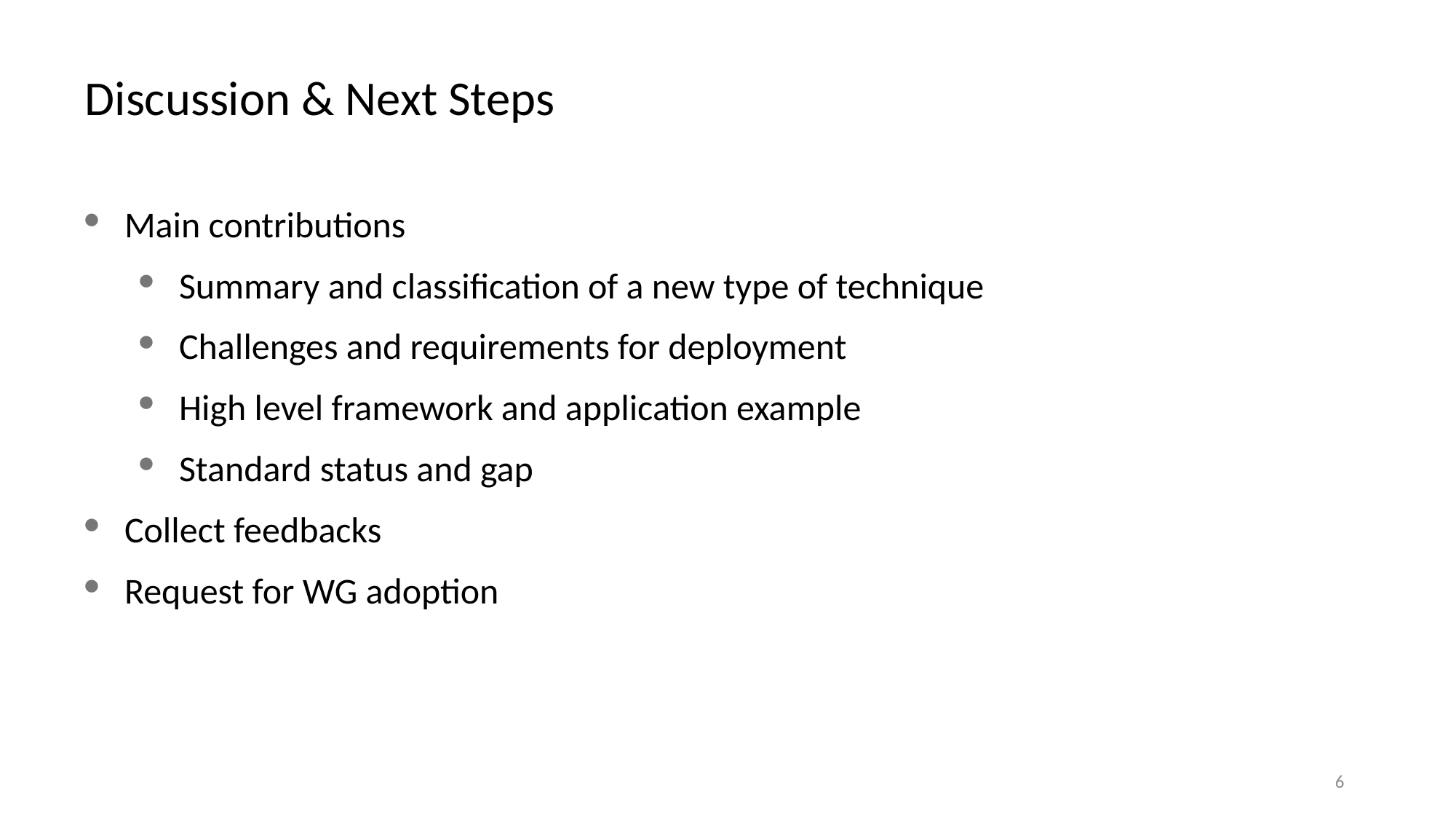

# Discussion & Next Steps
Main contributions
Summary and classification of a new type of technique
Challenges and requirements for deployment
High level framework and application example
Standard status and gap
Collect feedbacks
Request for WG adoption
6